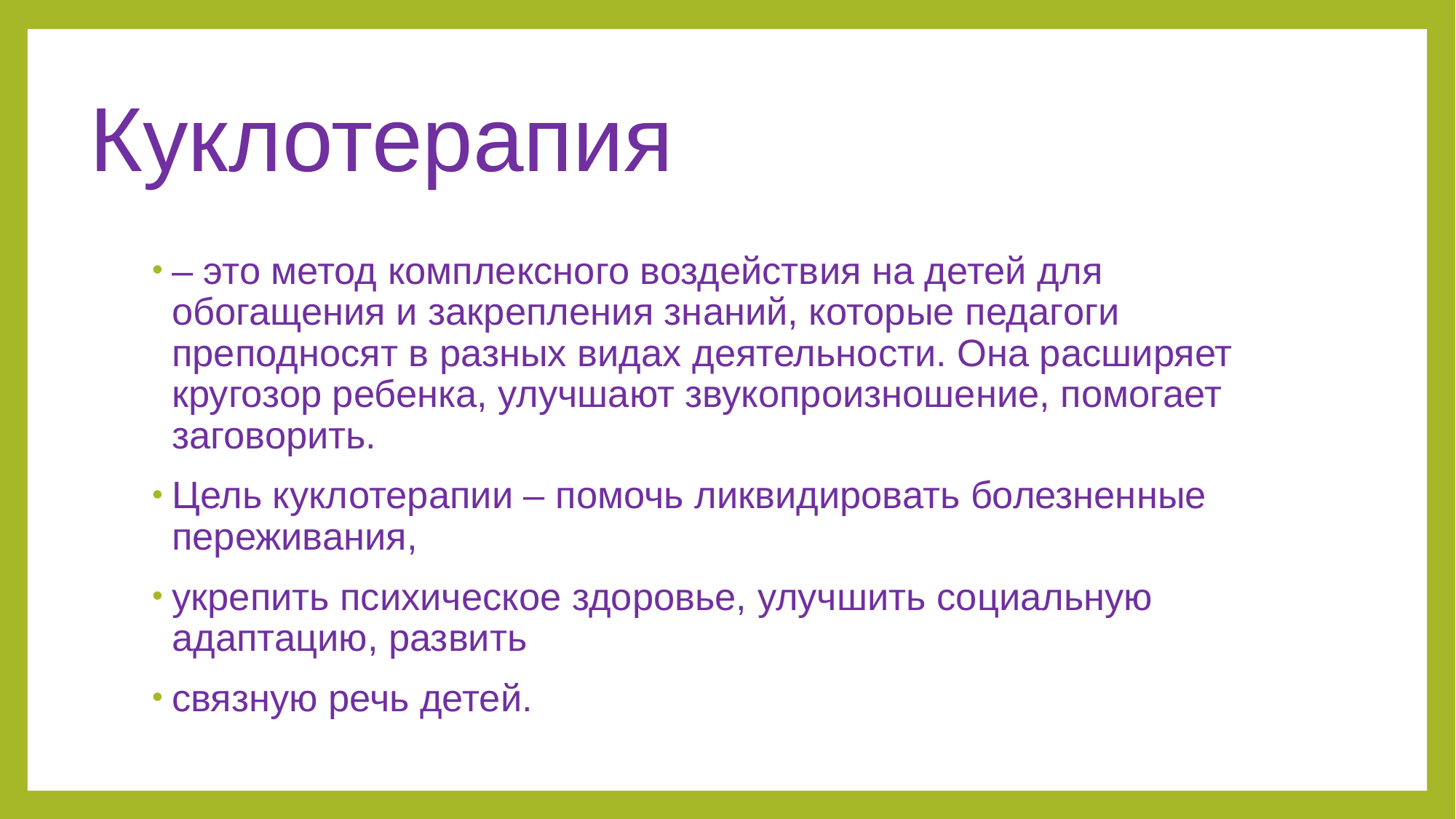

# Куклотерапия
– это метод комплексного воздействия на детей для обогащения и закрепления знаний, которые педагоги преподносят в разных видах деятельности. Она расширяет кругозор ребенка, улучшают звукопроизношение, помогает заговорить.
Цель куклотерапии – помочь ликвидировать болезненные переживания,
укрепить психическое здоровье, улучшить социальную адаптацию, развить
связную речь детей.